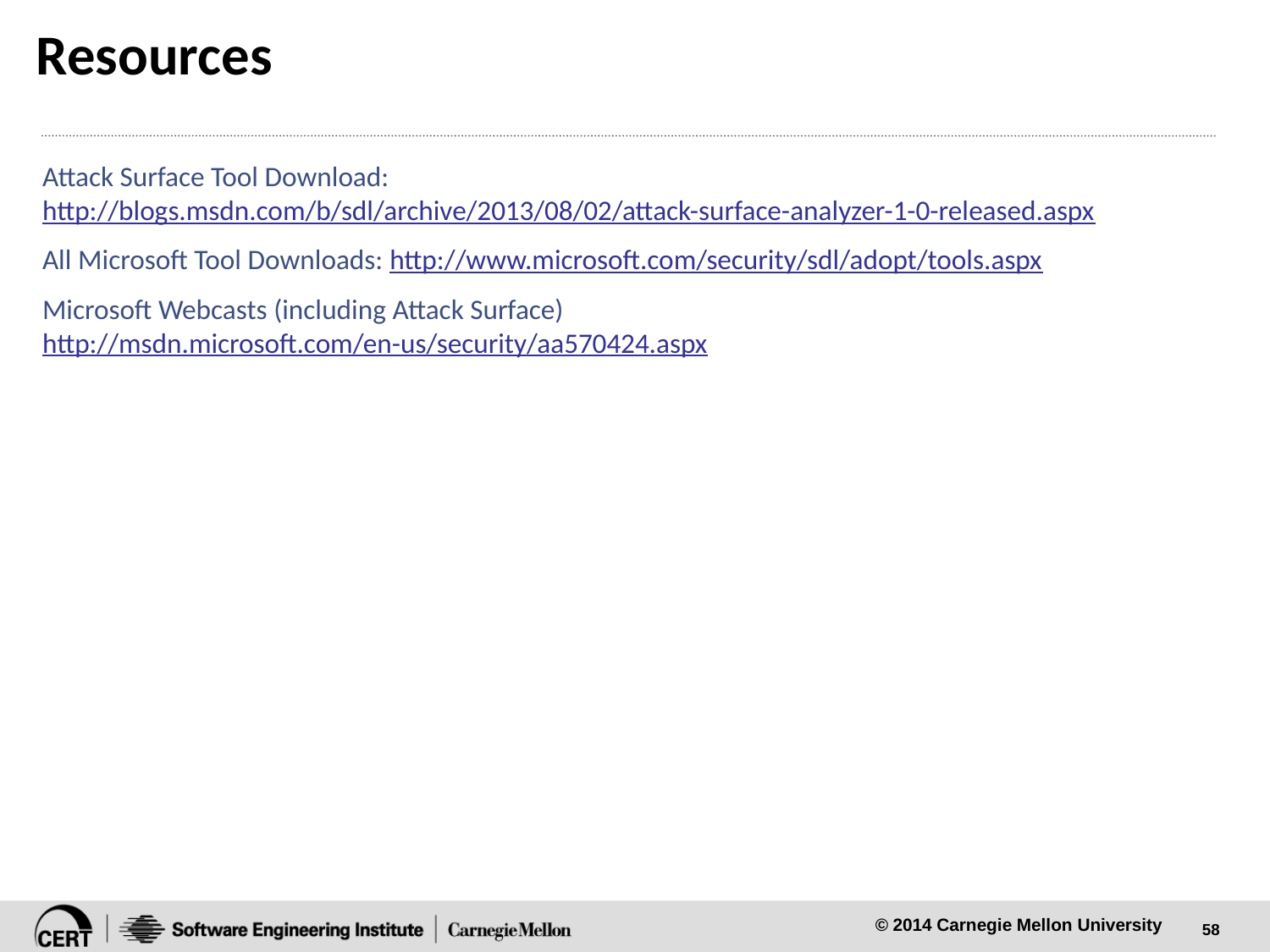

# Resources
Attack Surface Tool Download:http://blogs.msdn.com/b/sdl/archive/2013/08/02/attack-surface-analyzer-1-0-released.aspx
All Microsoft Tool Downloads: http://www.microsoft.com/security/sdl/adopt/tools.aspx
Microsoft Webcasts (including Attack Surface) http://msdn.microsoft.com/en-us/security/aa570424.aspx